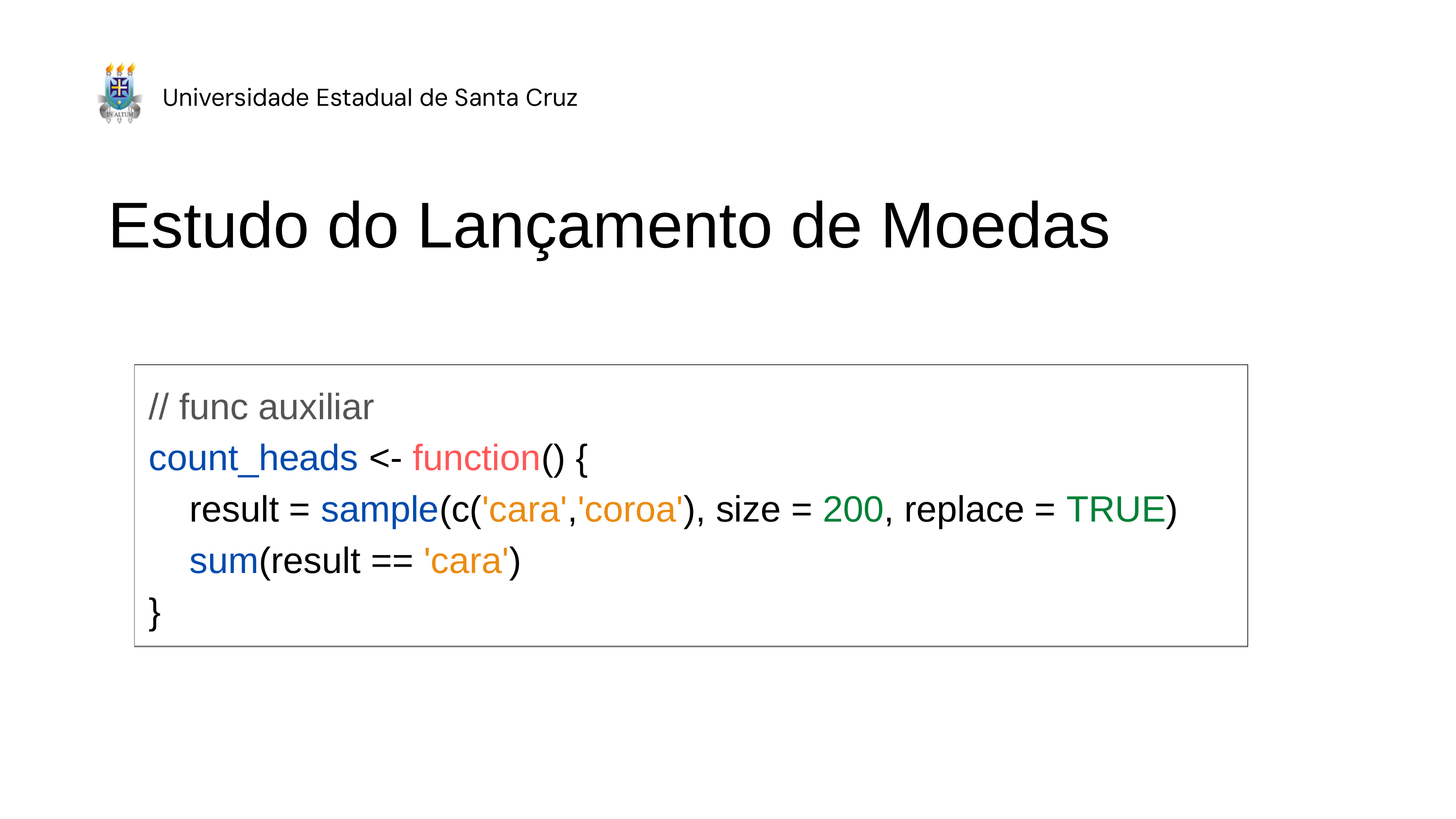

Universidade Estadual de Santa Cruz
Estudo do Lançamento de Moedas

// func auxiliar
count_heads <- function() {
    result = sample(c('cara','coroa'), size = 200, replace = TRUE)
    sum(result == 'cara')
}